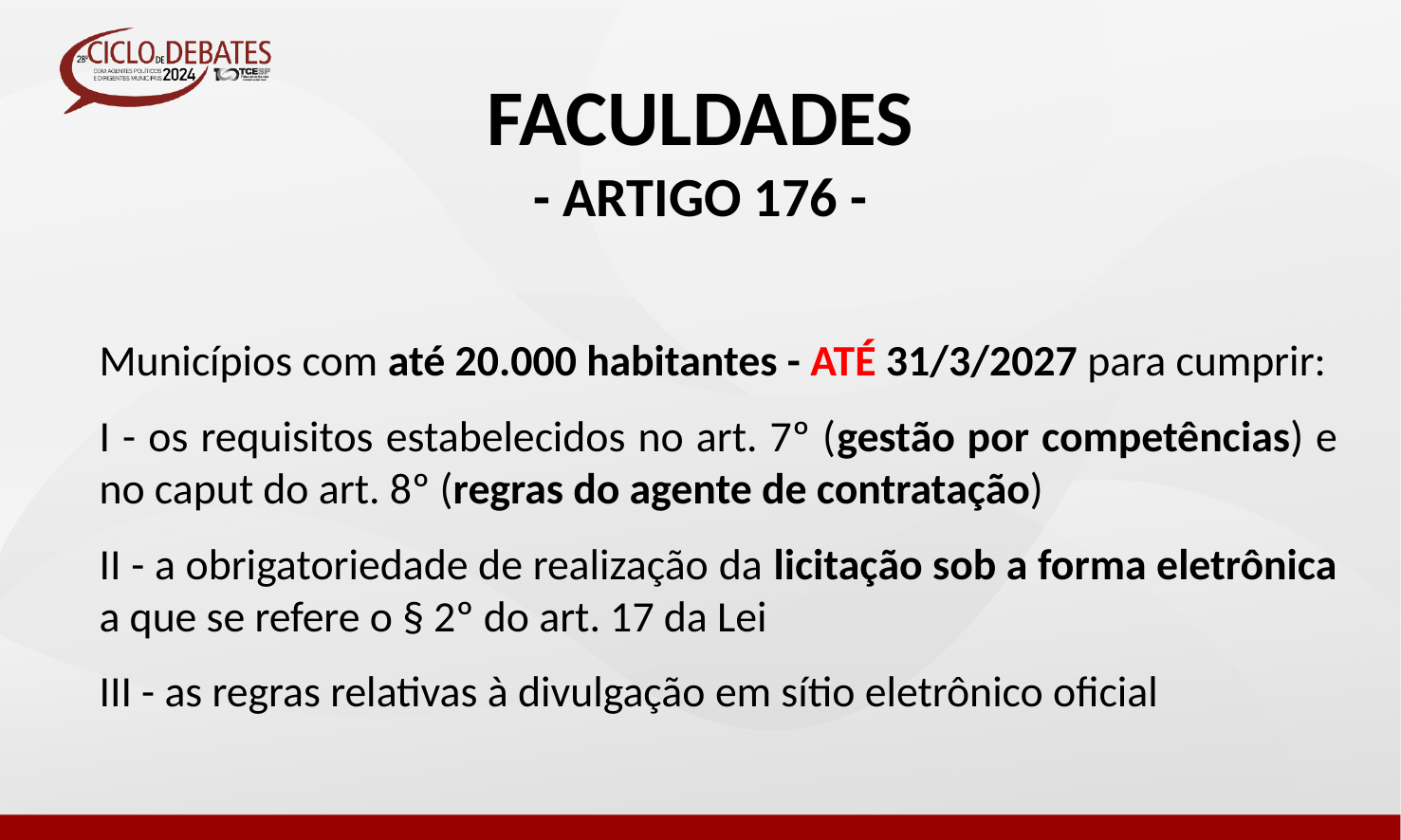

FACULDADES
- ARTIGO 176 -
Municípios com até 20.000 habitantes - ATÉ 31/3/2027 para cumprir:
I - os requisitos estabelecidos no art. 7º (gestão por competências) e no caput do art. 8º (regras do agente de contratação)
II - a obrigatoriedade de realização da licitação sob a forma eletrônica a que se refere o § 2º do art. 17 da Lei
III - as regras relativas à divulgação em sítio eletrônico oficial